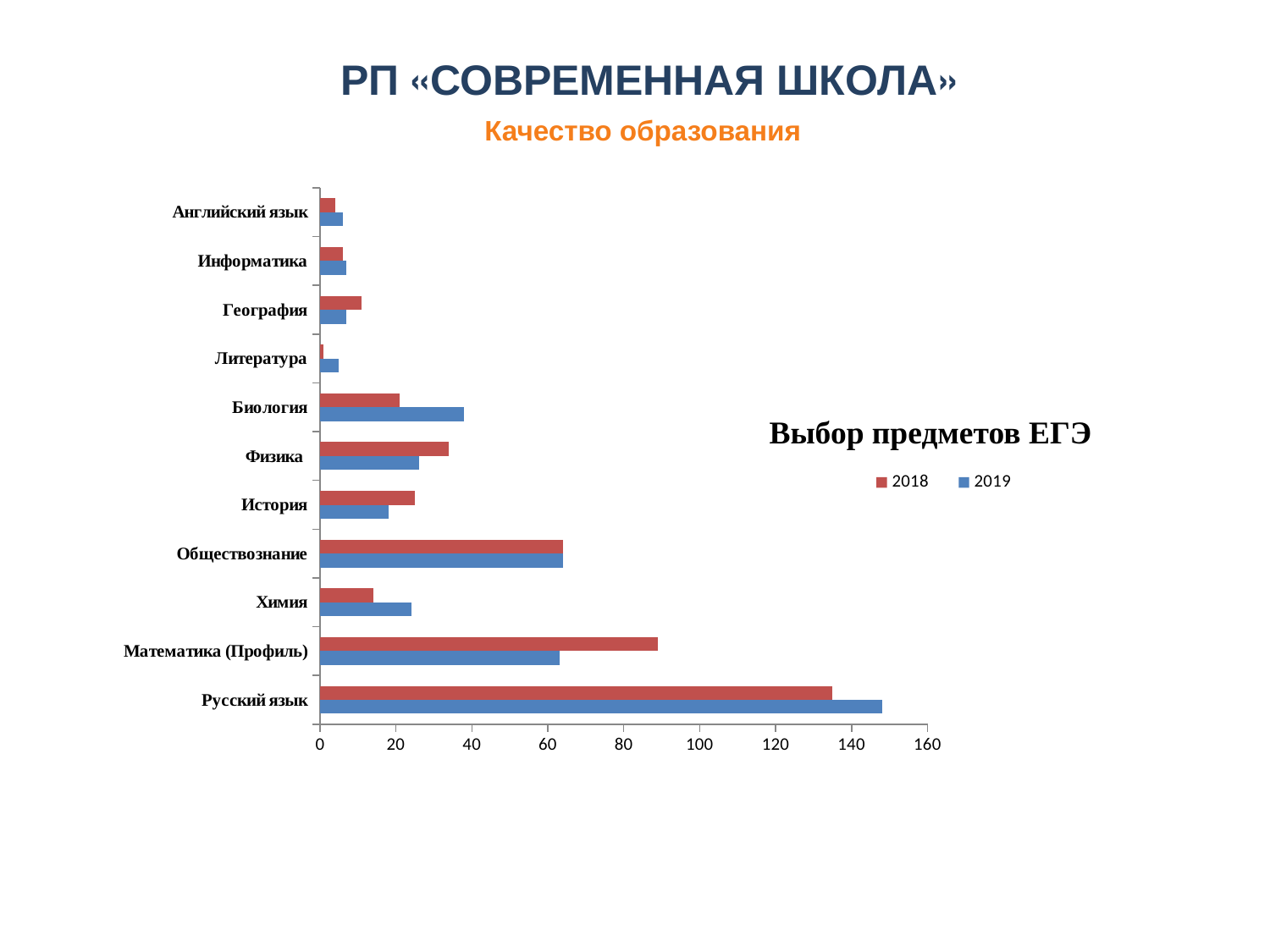

РП «СОВРЕМЕННАЯ ШКОЛА»
Качество образования

### Chart

| Category | 2019 | 2018 |
|---|---|---|
| Русский язык | 148.0 | 135.0 |
| Математика (Профиль) | 63.0 | 89.0 |
| Химия | 24.0 | 14.0 |
| Обществознание | 64.0 | 64.0 |
| История | 18.0 | 25.0 |
| Физика  | 26.0 | 34.0 |
| Биология | 38.0 | 21.0 |
| Литература | 5.0 | 1.0 |
| География | 7.0 | 11.0 |
| Информатика | 7.0 | 6.0 |
| Английский язык | 6.0 | 4.0 |
Выбор предметов ЕГЭ